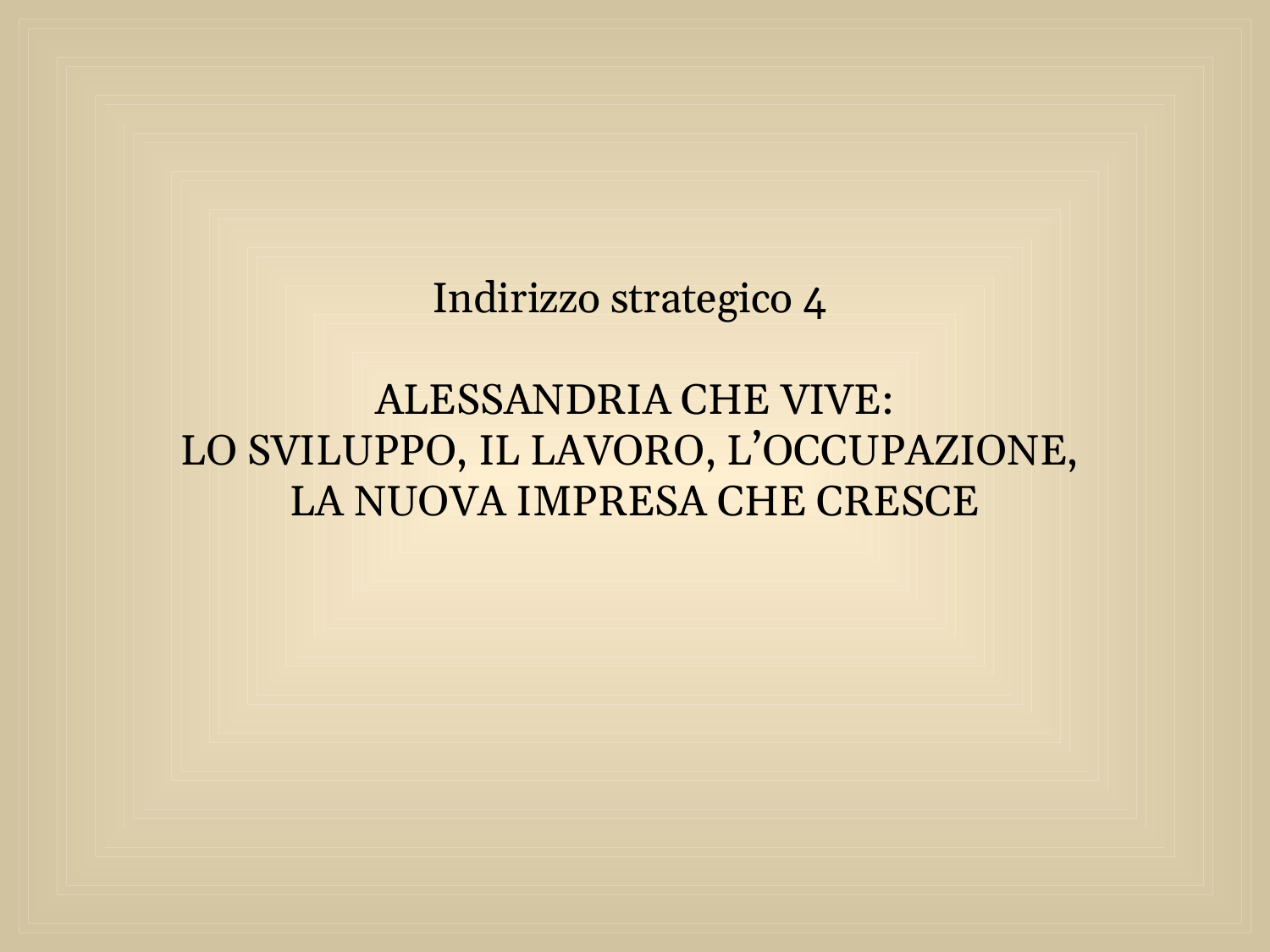

# Indirizzo strategico 4 ALESSANDRIA CHE VIVE: LO SVILUPPO, IL LAVORO, L’OCCUPAZIONE, LA NUOVA IMPRESA CHE CRESCE